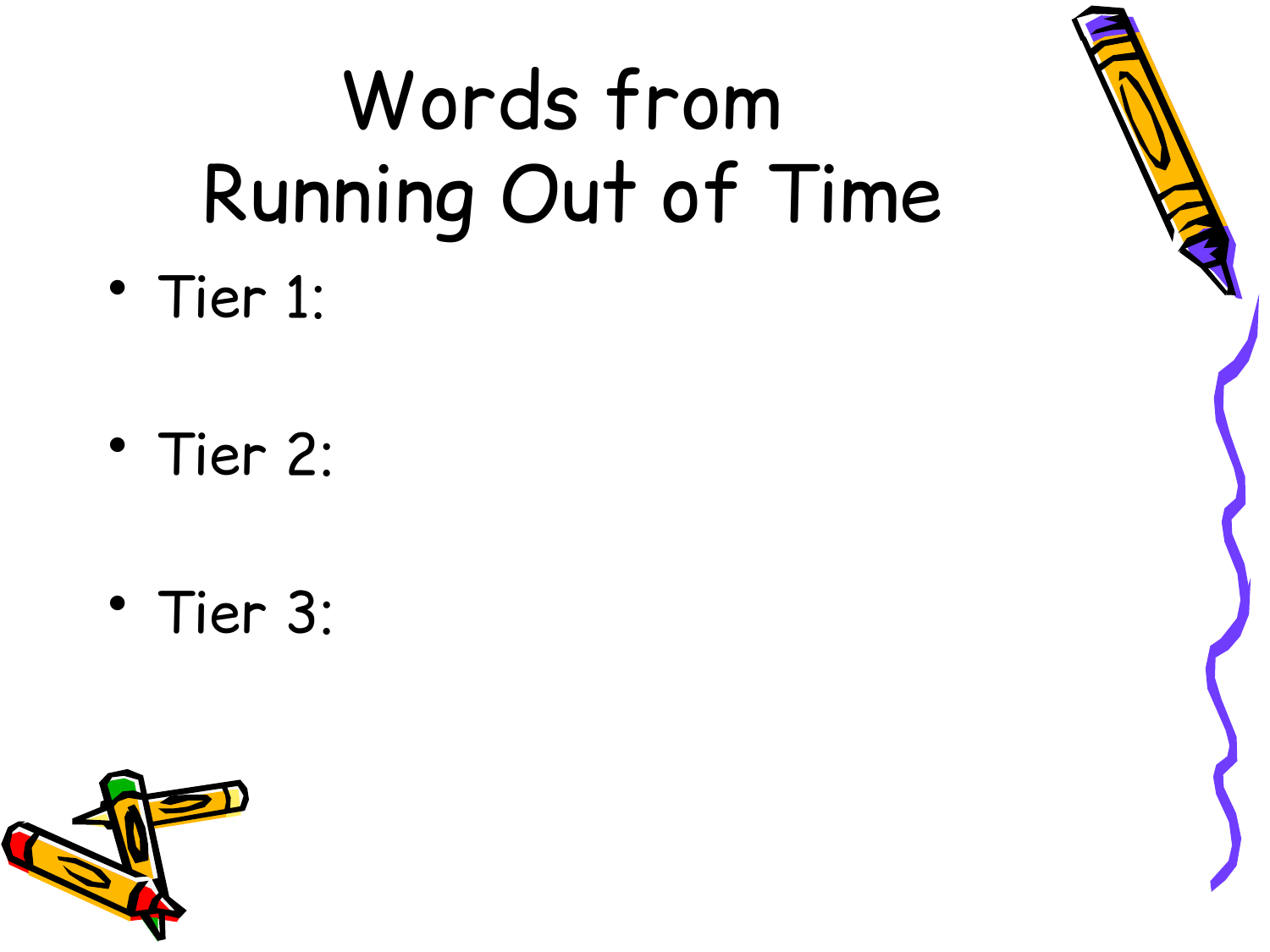

# Words from Running Out of Time
Tier 1:

Tier 2:

Tier 3: